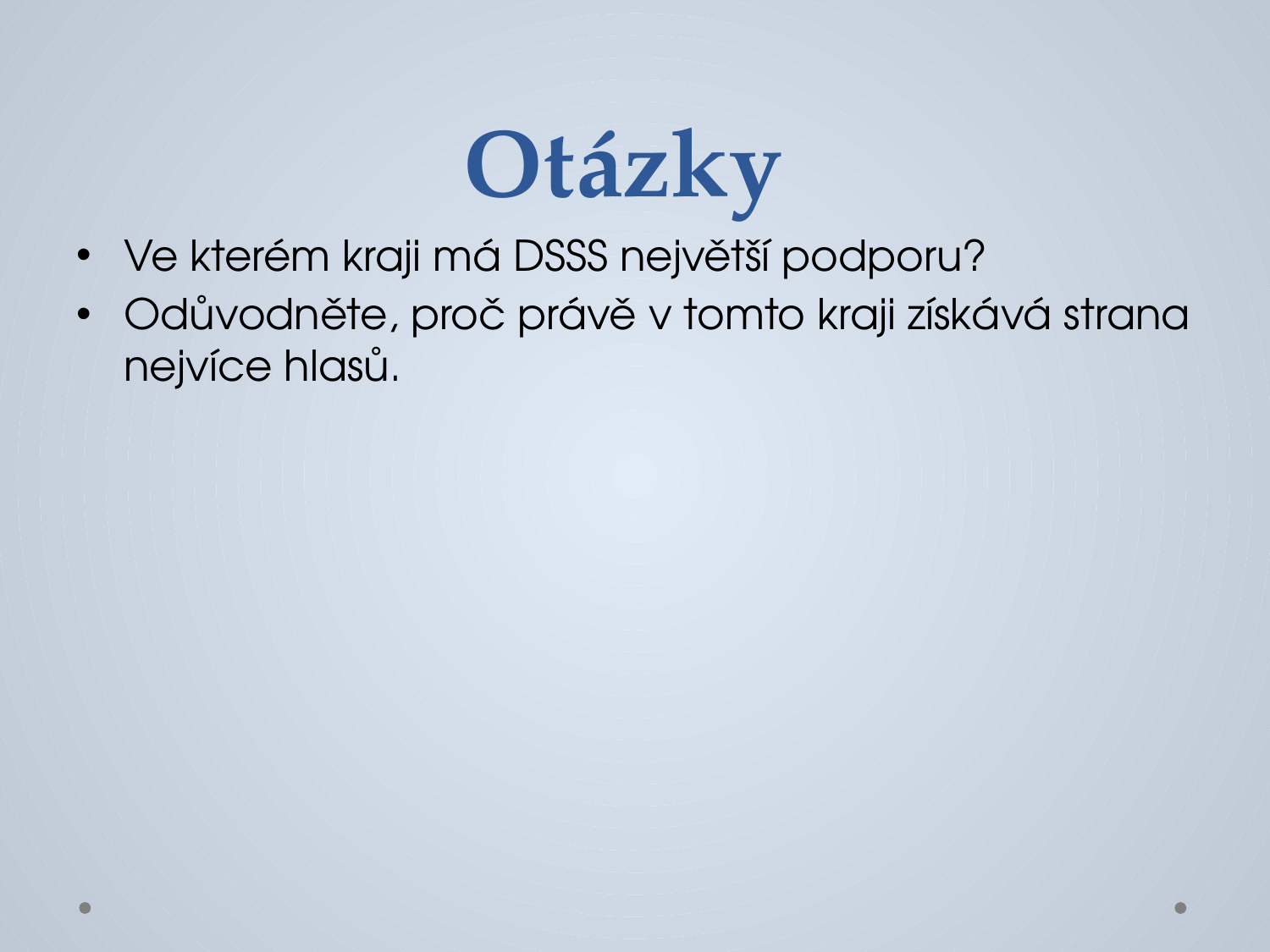

# Otázky
Ve kterém kraji má DSSS největší podporu?
Odůvodněte, proč právě v tomto kraji získává strana nejvíce hlasů.